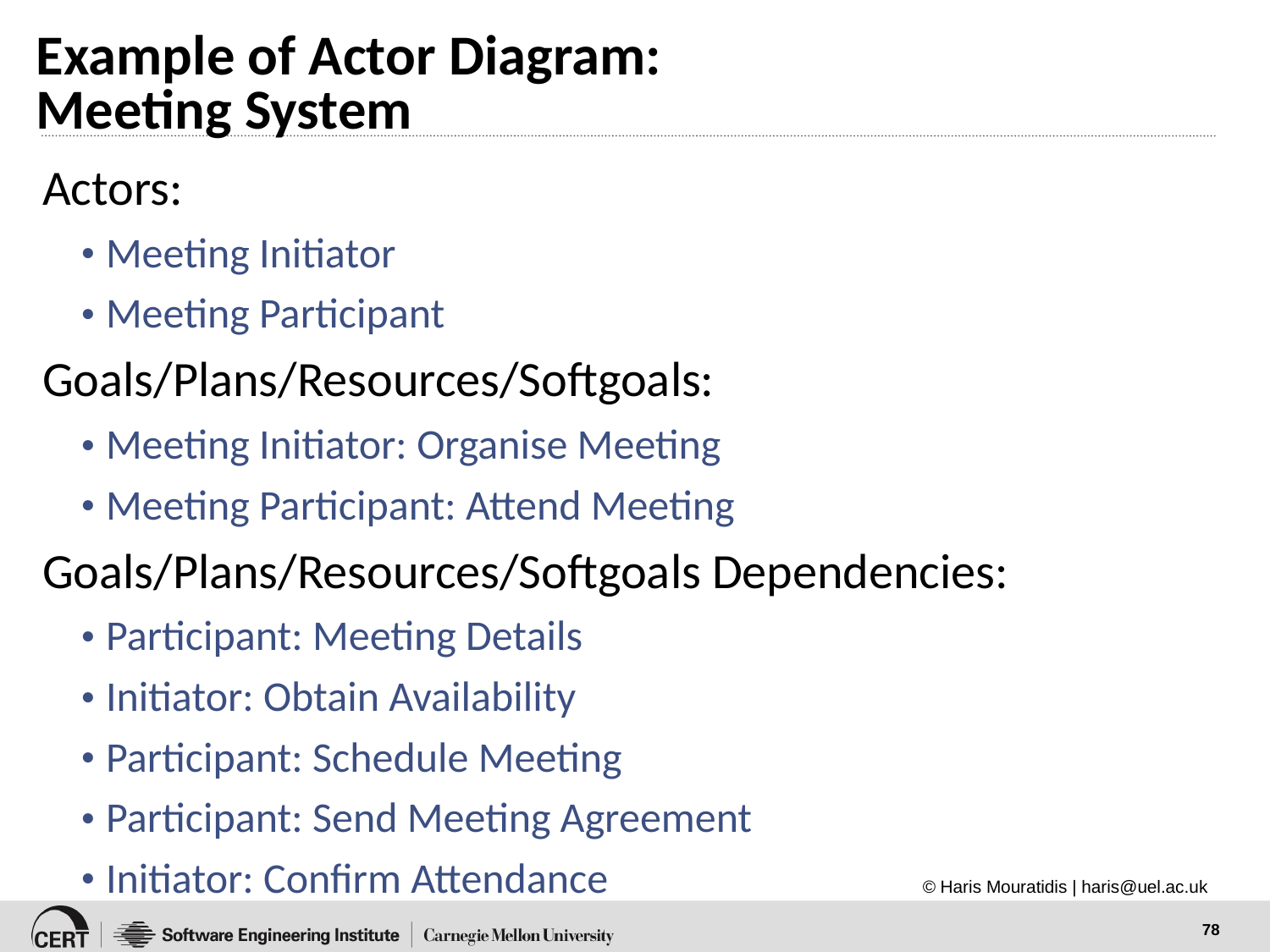

# Example of Actor Diagram: Meeting System
Actors:
Meeting Initiator
Meeting Participant
Goals/Plans/Resources/Softgoals:
Meeting Initiator: Organise Meeting
Meeting Participant: Attend Meeting
Goals/Plans/Resources/Softgoals Dependencies:
Participant: Meeting Details
Initiator: Obtain Availability
Participant: Schedule Meeting
Participant: Send Meeting Agreement
Initiator: Confirm Attendance

© Haris Mouratidis | haris@uel.ac.uk